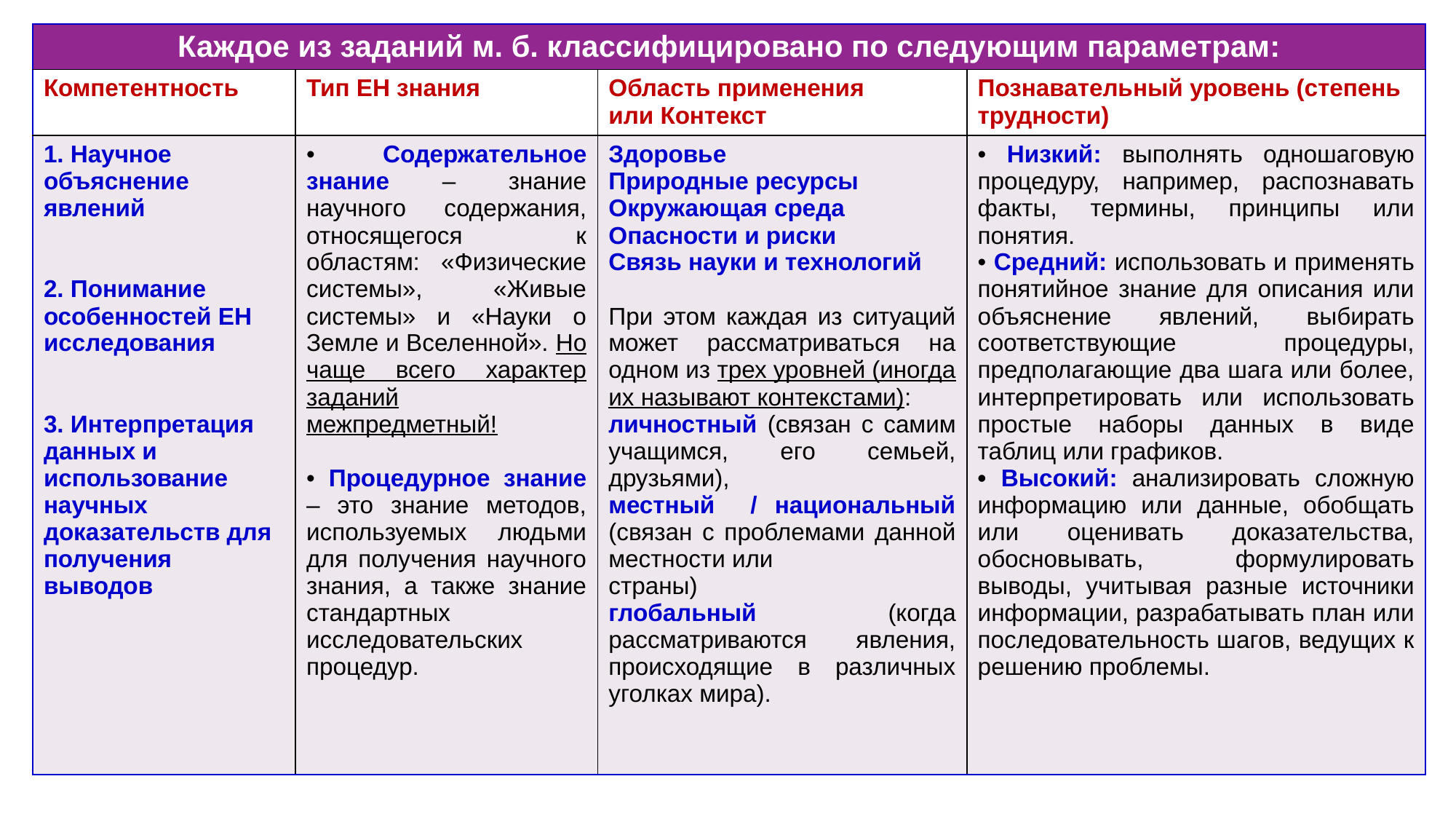

| Каждое из заданий м. б. классифицировано по следующим параметрам: |  |  |  |
| --- | --- | --- | --- |
| Компетентность | Тип ЕН знания | Область применения или Контекст | Познавательный уровень (степень трудности) |
| 1. Научное объяснение явлений 2. Понимание особенностей ЕН исследования 3. Интерпретация данных и использование научных доказательств для получения выводов | • Содержательное знание – знание научного содержания, относящегося к областям: «Физические системы», «Живые системы» и «Науки о Земле и Вселенной». Но чаще всего характер заданий межпредметный! • Процедурное знание – это знание методов, используемых людьми для получения научного знания, а также знание стандартных исследовательских процедур. | Здоровье Природные ресурсы Окружающая среда Опасности и риски Связь науки и технологий При этом каждая из ситуаций может рассматриваться на одном из трех уровней (иногда их называют контекстами): личностный (связан с самим учащимся, его семьей, друзьями), местный / национальный (связан с проблемами данной местности или страны) глобальный (когда рассматриваются явления, происходящие в различных уголках мира). | • Низкий: выполнять одношаговую процедуру, например, распознавать факты, термины, принципы или понятия. • Средний: использовать и применять понятийное знание для описания или объяснение явлений, выбирать соответствующие процедуры, предполагающие два шага или более, интерпретировать или использовать простые наборы данных в виде таблиц или графиков. • Высокий: анализировать сложную информацию или данные, обобщать или оценивать доказательства, обосновывать, формулировать выводы, учитывая разные источники информации, разрабатывать план или последовательность шагов, ведущих к решению проблемы. |